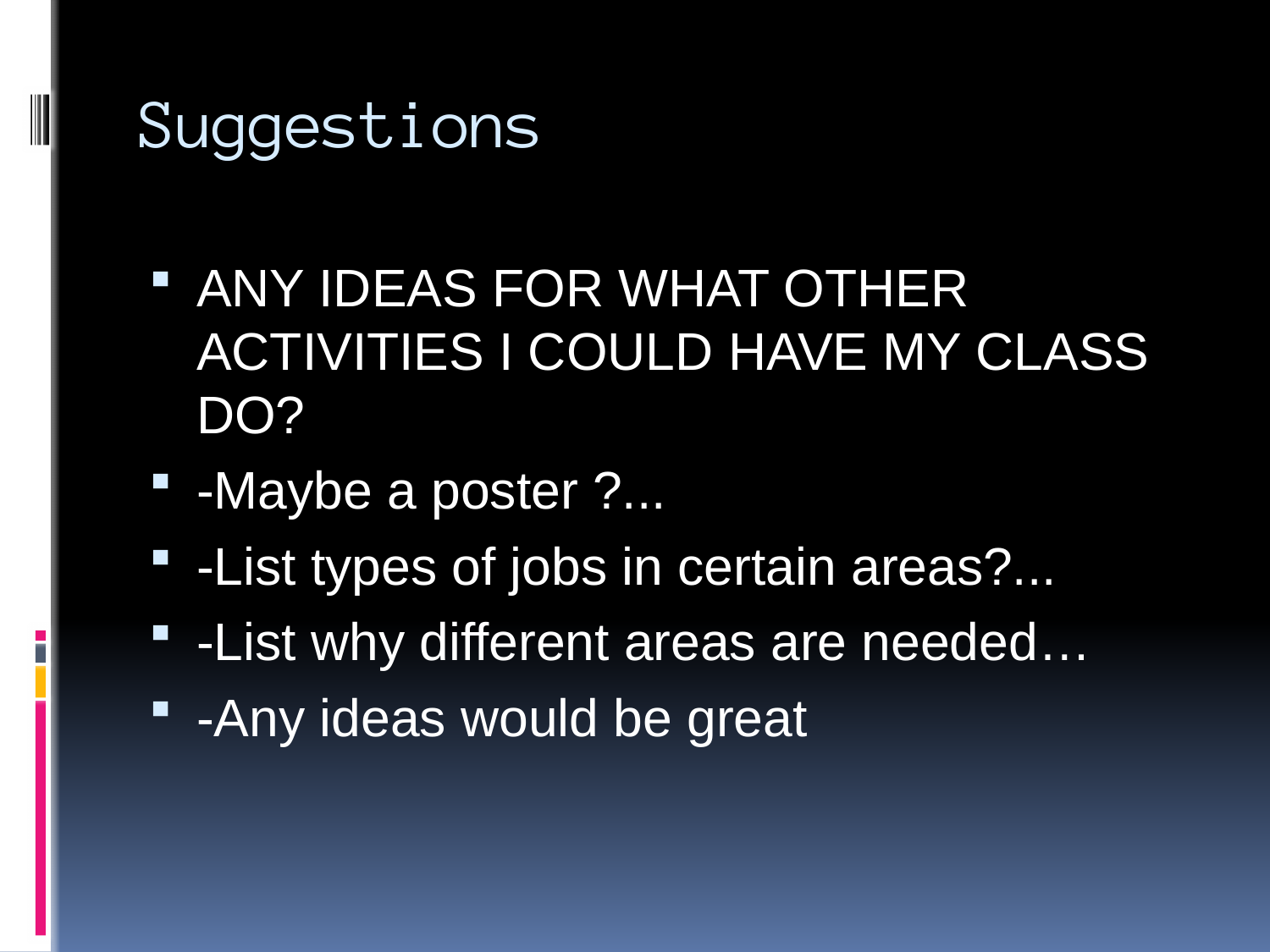

# Suggestions
ANY IDEAS FOR WHAT OTHER ACTIVITIES I COULD HAVE MY CLASS DO?
-Maybe a poster ?...
-List types of jobs in certain areas?...
-List why different areas are needed…
-Any ideas would be great